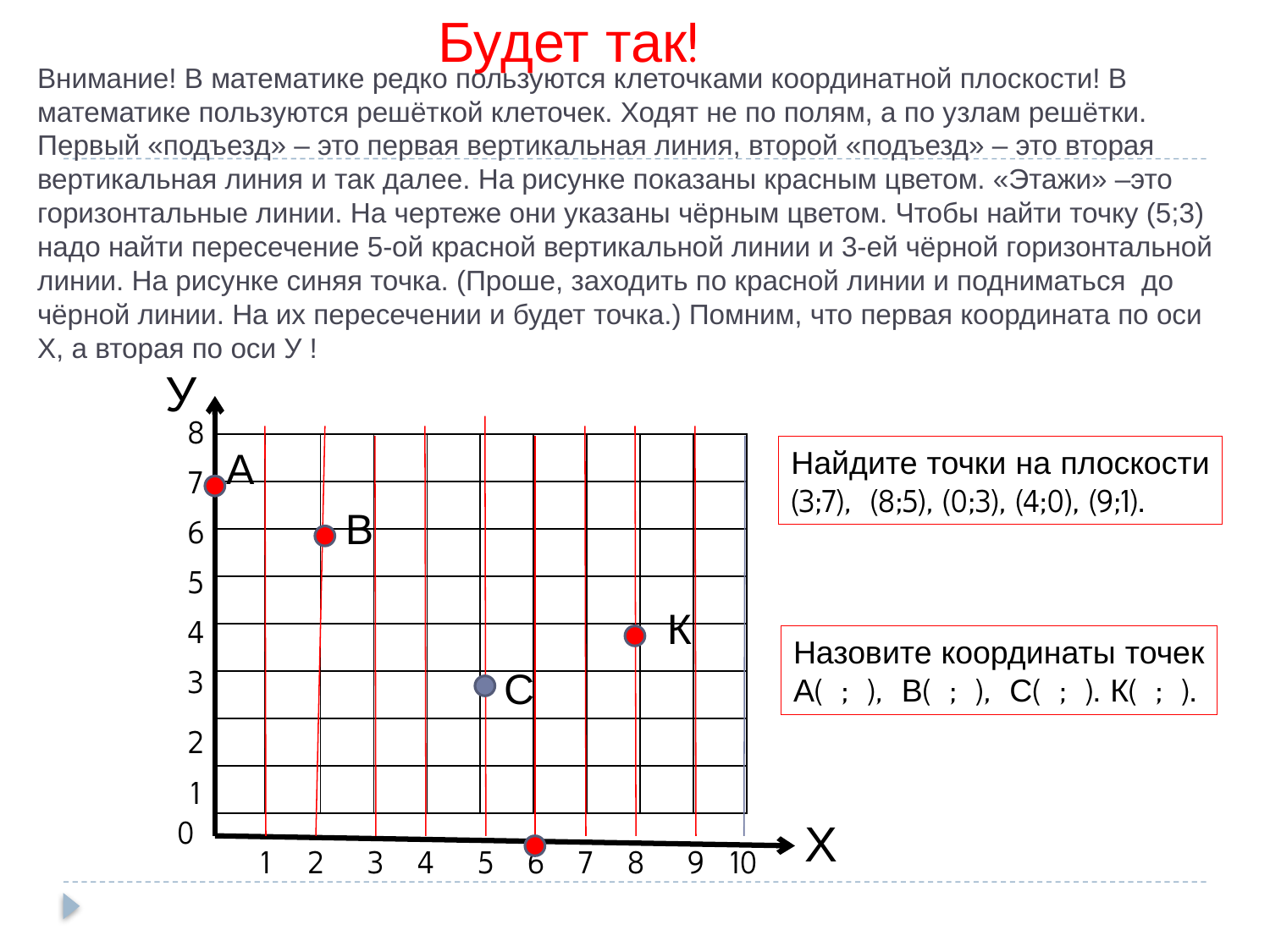

Будет так!
# Внимание! В математике редко пользуются клеточками координатной плоскости! В математике пользуются решёткой клеточек. Ходят не по полям, а по узлам решётки. Первый «подъезд» – это первая вертикальная линия, второй «подъезд» – это вторая вертикальная линия и так далее. На рисунке показаны красным цветом. «Этажи» –это горизонтальные линии. На чертеже они указаны чёрным цветом. Чтобы найти точку (5;3) надо найти пересечение 5-ой красной вертикальной линии и 3-ей чёрной горизонтальной линии. На рисунке синяя точка. (Проше, заходить по красной линии и подниматься  до чёрной линии. На их пересечении и будет точка.) Помним, что первая координата по оси Х, а вторая по оси У !
У
8
|  |  |  |  |  |  |  |  |  |  |
| --- | --- | --- | --- | --- | --- | --- | --- | --- | --- |
|  |  |  |  |  |  |  |  |  |  |
|  |  |  |  |  |  |  |  |  |  |
|  |  |  |  |  |  |  |  |  |  |
|  |  |  |  |  |  |  |  |  |  |
|  |  |  |  |  |  |  |  |  |  |
|  |  |  |  |  |  |  |  |  |  |
|  |  |  |  |  |  |  |  |  |  |
А
Найдите точки на плоскости
(3;7),  (8;5), (0;3), (4;0), (9;1).
7

В
6

5
К
4

Назовите координаты точек
А(  ;  ),  В(  ;  ),  С(  ;  ). К(  ;  ).
3
С

2
1
0
Х
1
2
3
4
5
6

7
8
9
10